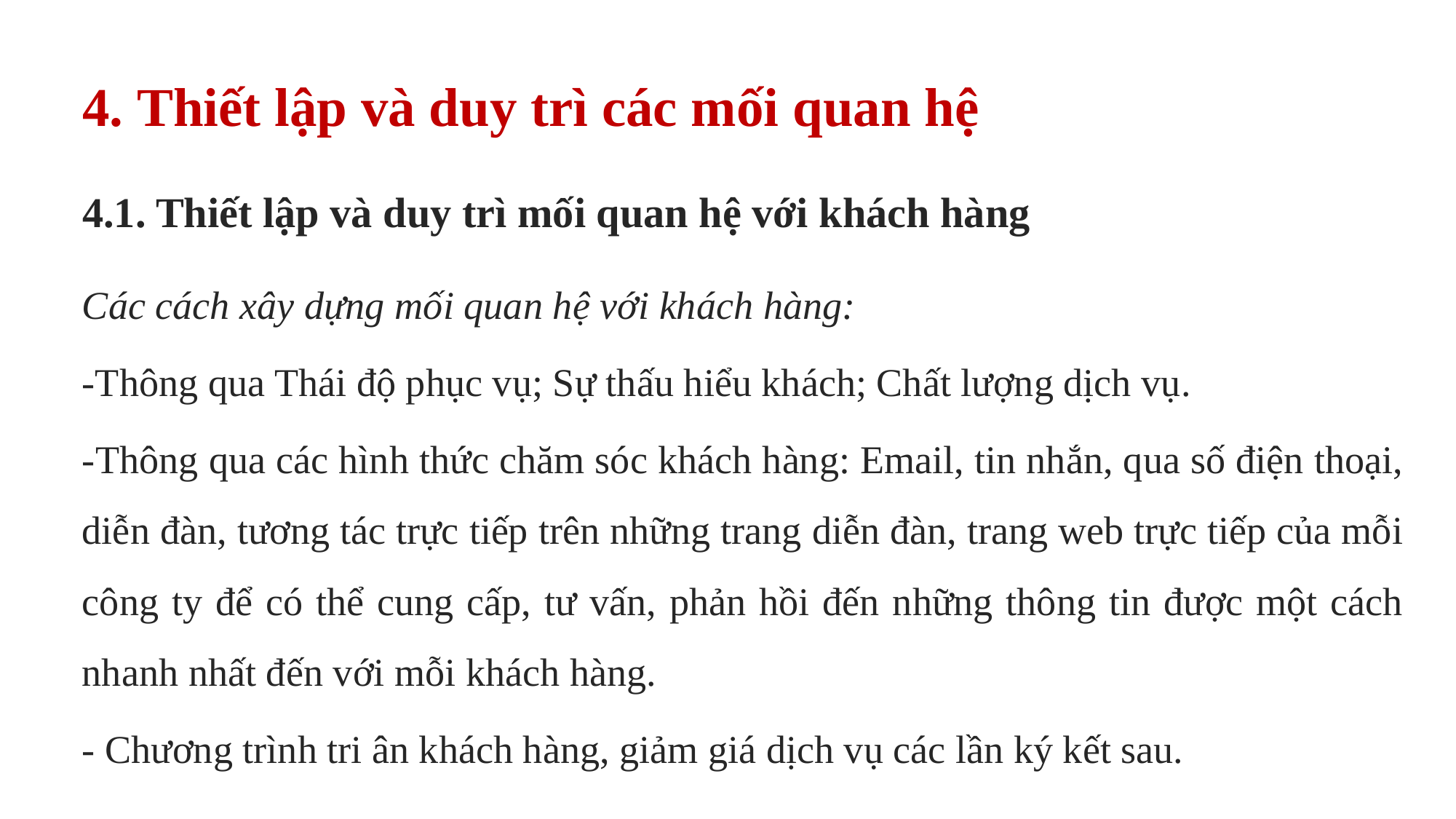

# 4. Thiết lập và duy trì các mối quan hệ
4.1. Thiết lập và duy trì mối quan hệ với khách hàng
Các cách xây dựng mối quan hệ với khách hàng:
-Thông qua Thái độ phục vụ; Sự thấu hiểu khách; Chất lượng dịch vụ.
-Thông qua các hình thức chăm sóc khách hàng: Email, tin nhắn, qua số điện thoại, diễn đàn, tương tác trực tiếp trên những trang diễn đàn, trang web trực tiếp của mỗi công ty để có thể cung cấp, tư vấn, phản hồi đến những thông tin được một cách nhanh nhất đến với mỗi khách hàng.
- Chương trình tri ân khách hàng, giảm giá dịch vụ các lần ký kết sau.